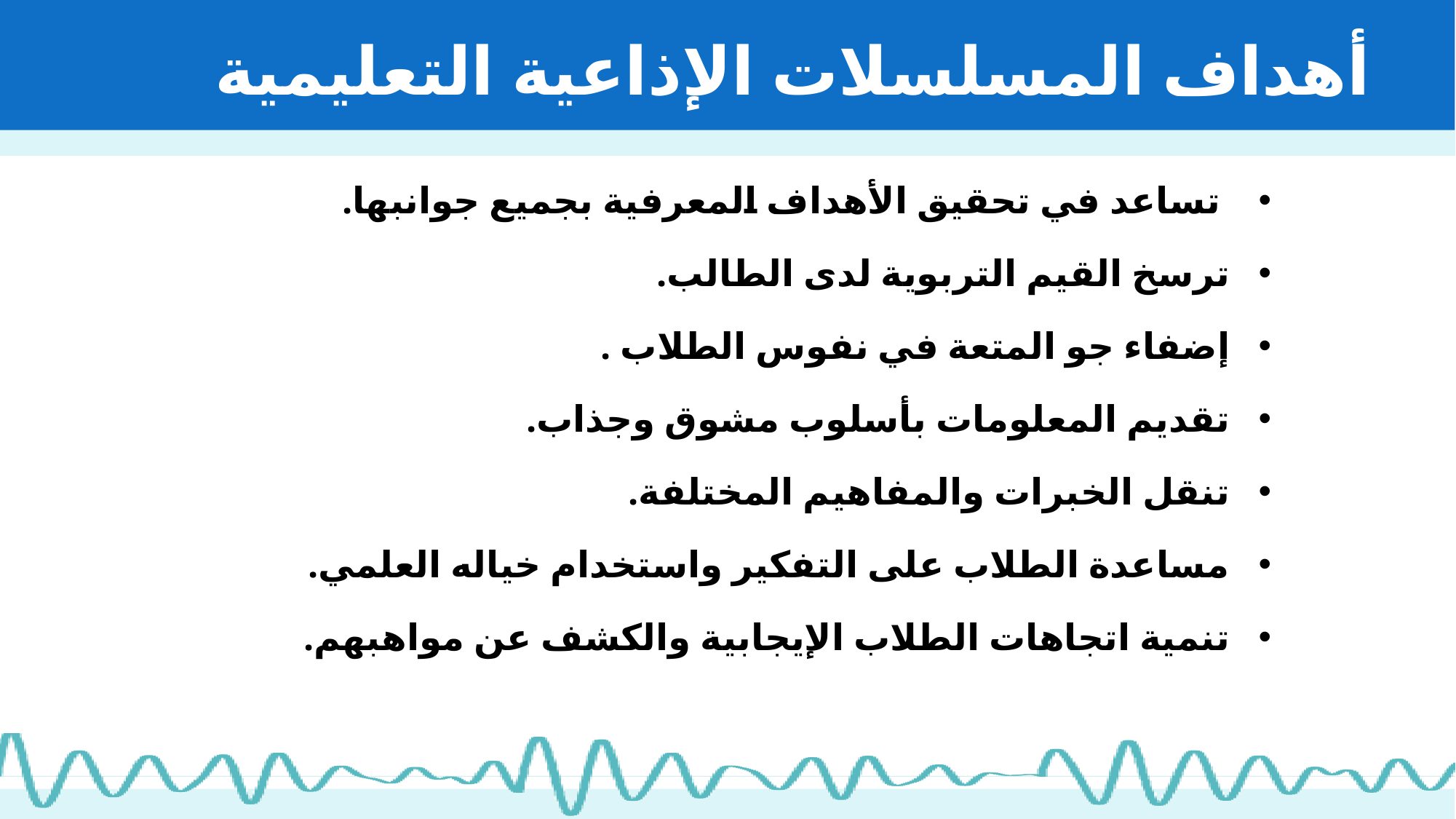

# أهداف المسلسلات الإذاعية التعليمية
 تساعد في تحقيق الأهداف المعرفية بجميع جوانبها.
ترسخ القيم التربوية لدى الطالب.
إضفاء جو المتعة في نفوس الطلاب .
تقديم المعلومات بأسلوب مشوق وجذاب.
تنقل الخبرات والمفاهيم المختلفة.
مساعدة الطلاب على التفكير واستخدام خياله العلمي.
تنمية اتجاهات الطلاب الإيجابية والكشف عن مواهبهم.